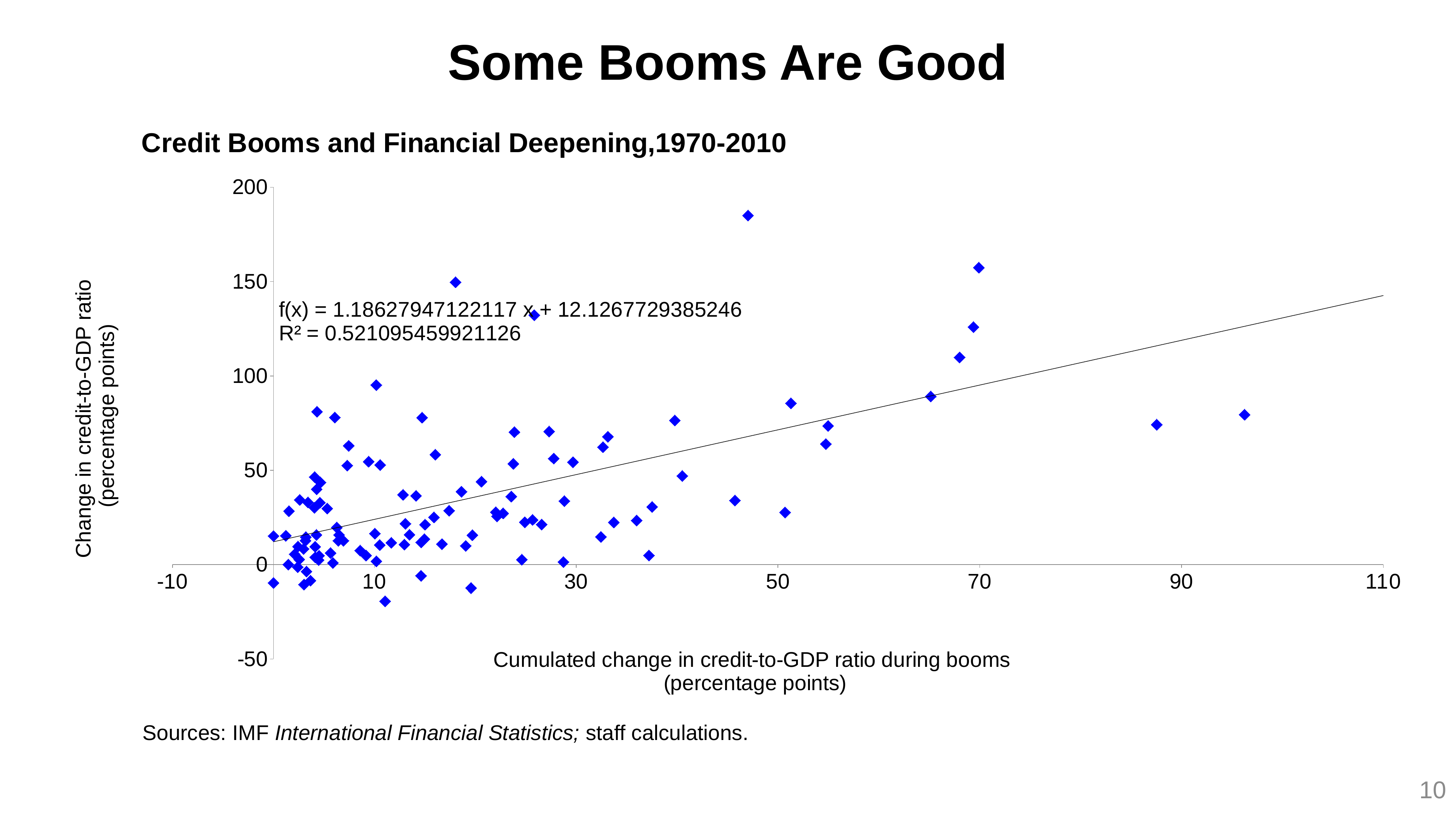

Some Booms Are Good

### Chart

| Category |  |
|---|---|
Sources: IMF International Financial Statistics; staff calculations.
10